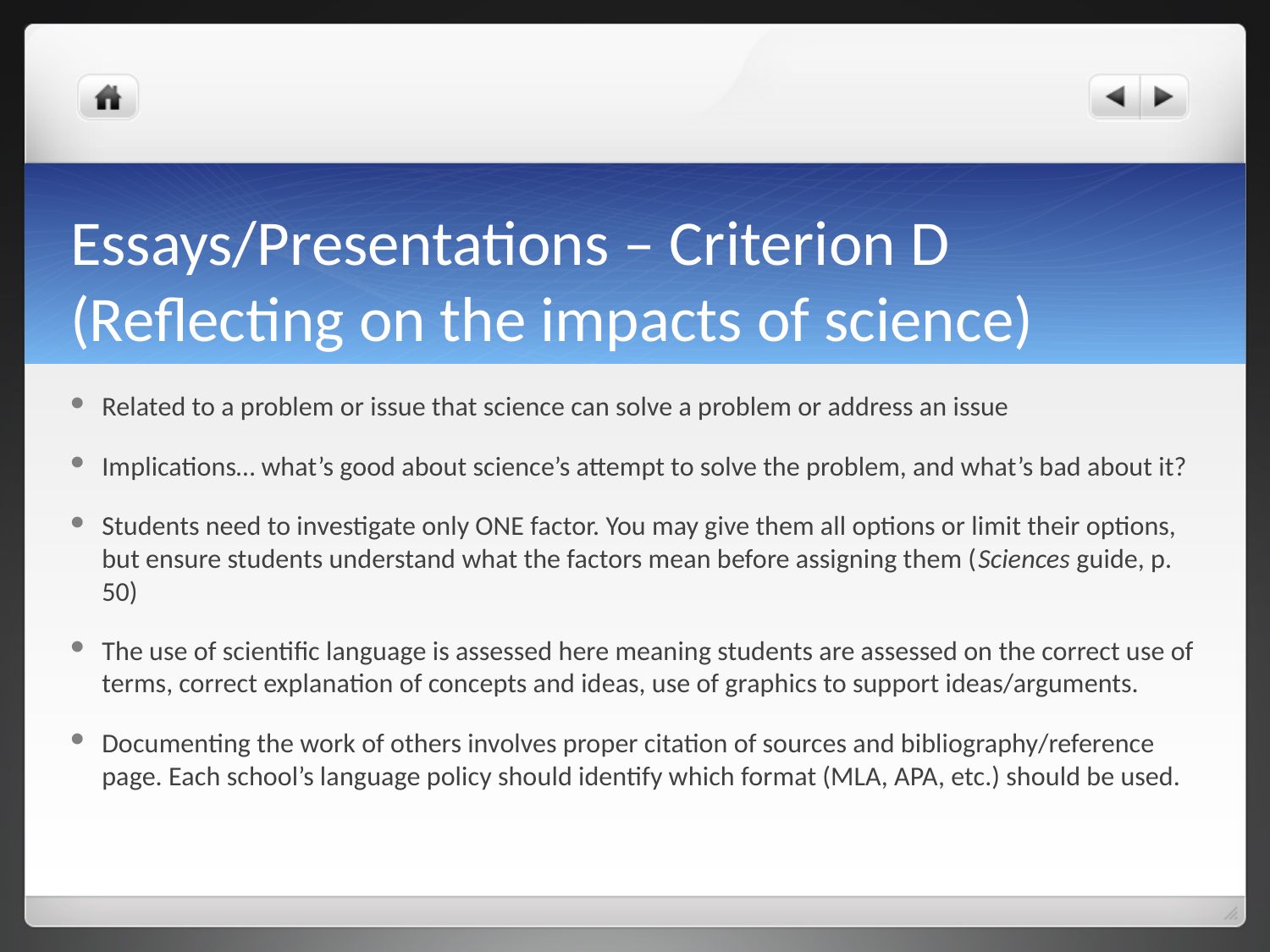

# Essays/Presentations – Criterion D (Reflecting on the impacts of science)
Related to a problem or issue that science can solve a problem or address an issue
Implications… what’s good about science’s attempt to solve the problem, and what’s bad about it?
Students need to investigate only ONE factor. You may give them all options or limit their options, but ensure students understand what the factors mean before assigning them (Sciences guide, p. 50)
The use of scientific language is assessed here meaning students are assessed on the correct use of terms, correct explanation of concepts and ideas, use of graphics to support ideas/arguments.
Documenting the work of others involves proper citation of sources and bibliography/reference page. Each school’s language policy should identify which format (MLA, APA, etc.) should be used.